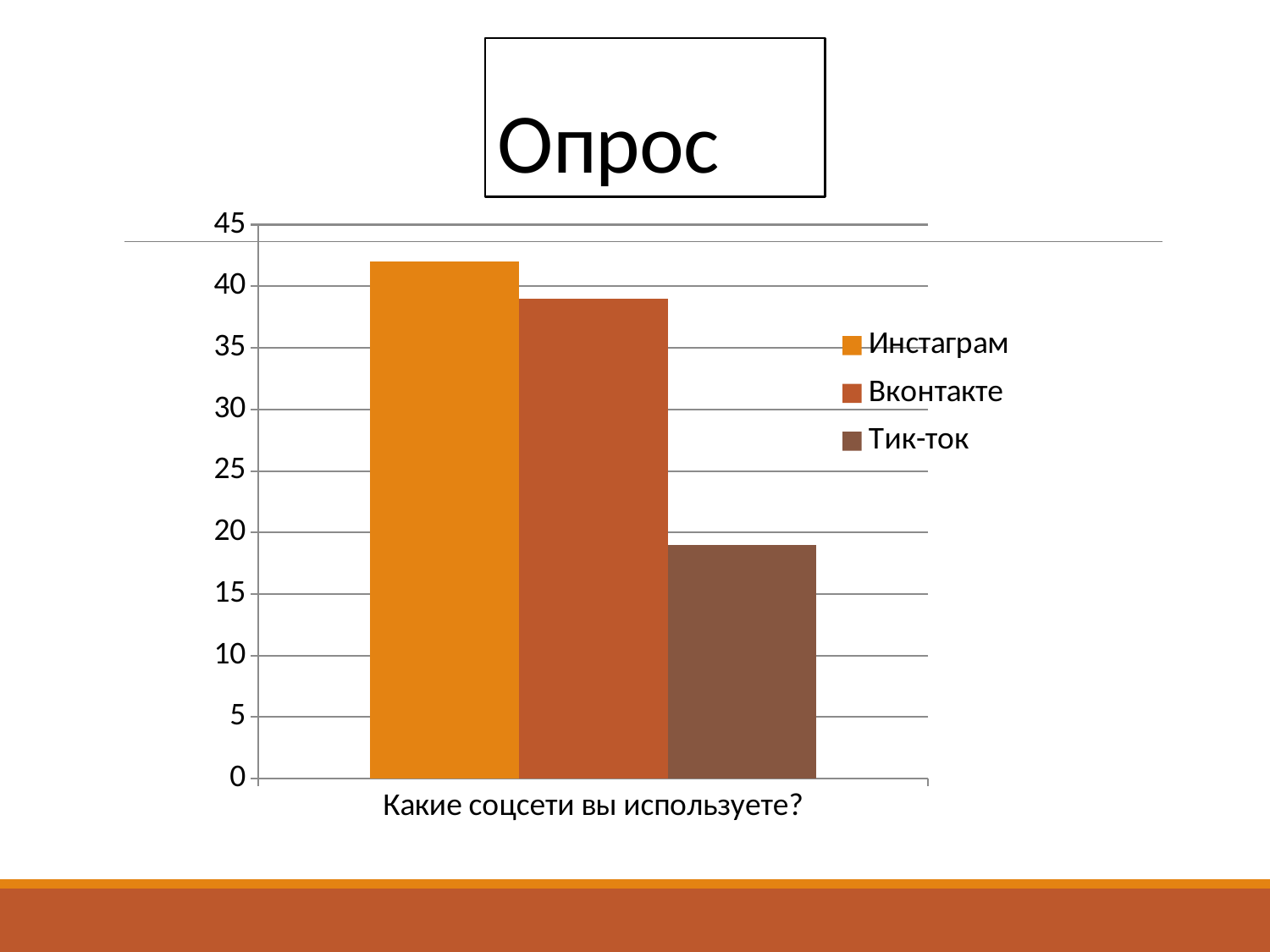

# Опрос

### Chart

| Category | Инстаграм | Вконтакте | Тик-ток |
|---|---|---|---|
| Какие соцсети вы используете? | 42.0 | 39.0 | 19.0 |